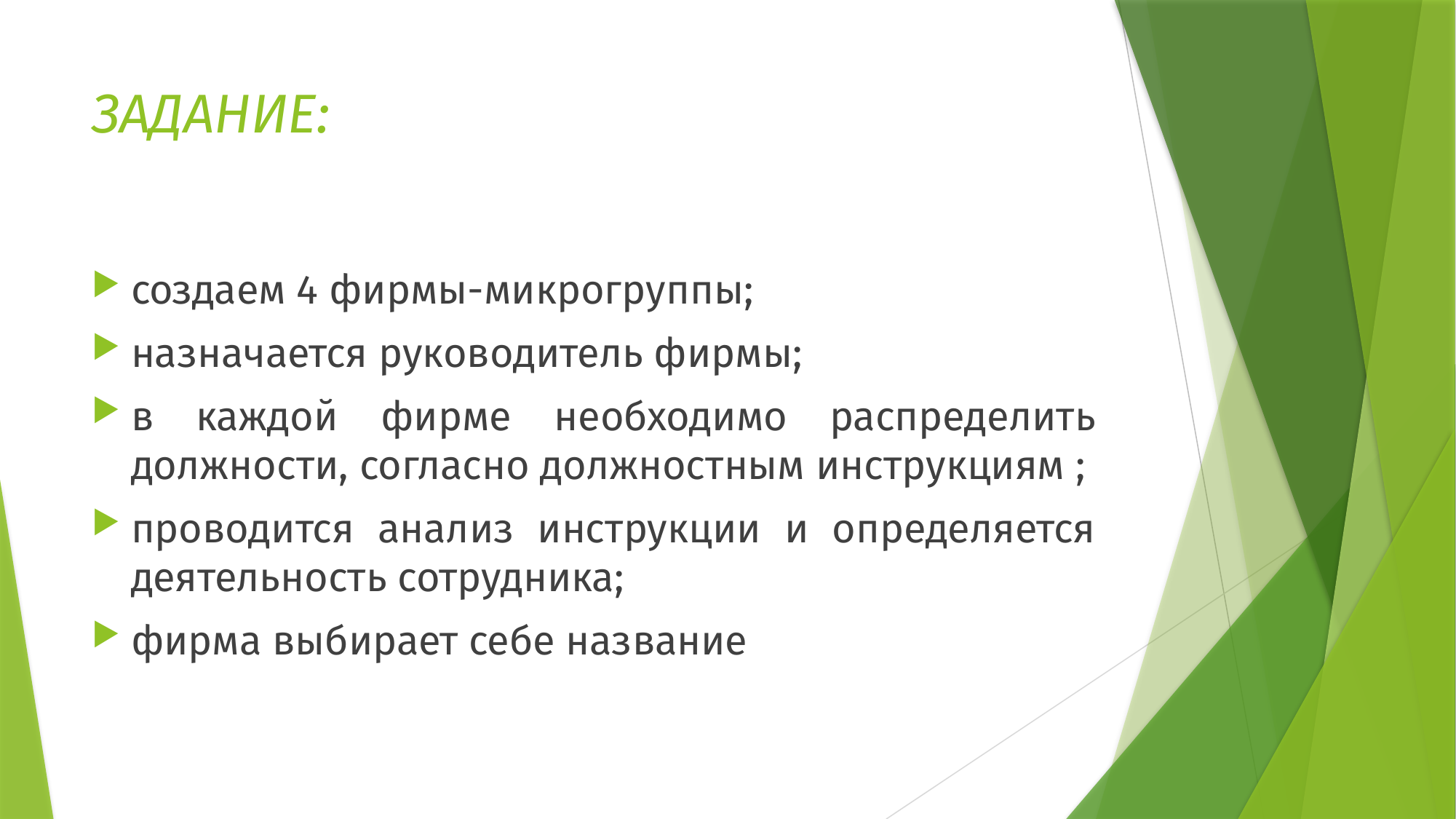

# ЗАДАНИЕ:
создаем 4 фирмы-микрогруппы;
назначается руководитель фирмы;
в каждой фирме необходимо распределить должности, согласно должностным инструкциям ;
проводится анализ инструкции и определяется деятельность сотрудника;
фирма выбирает себе название